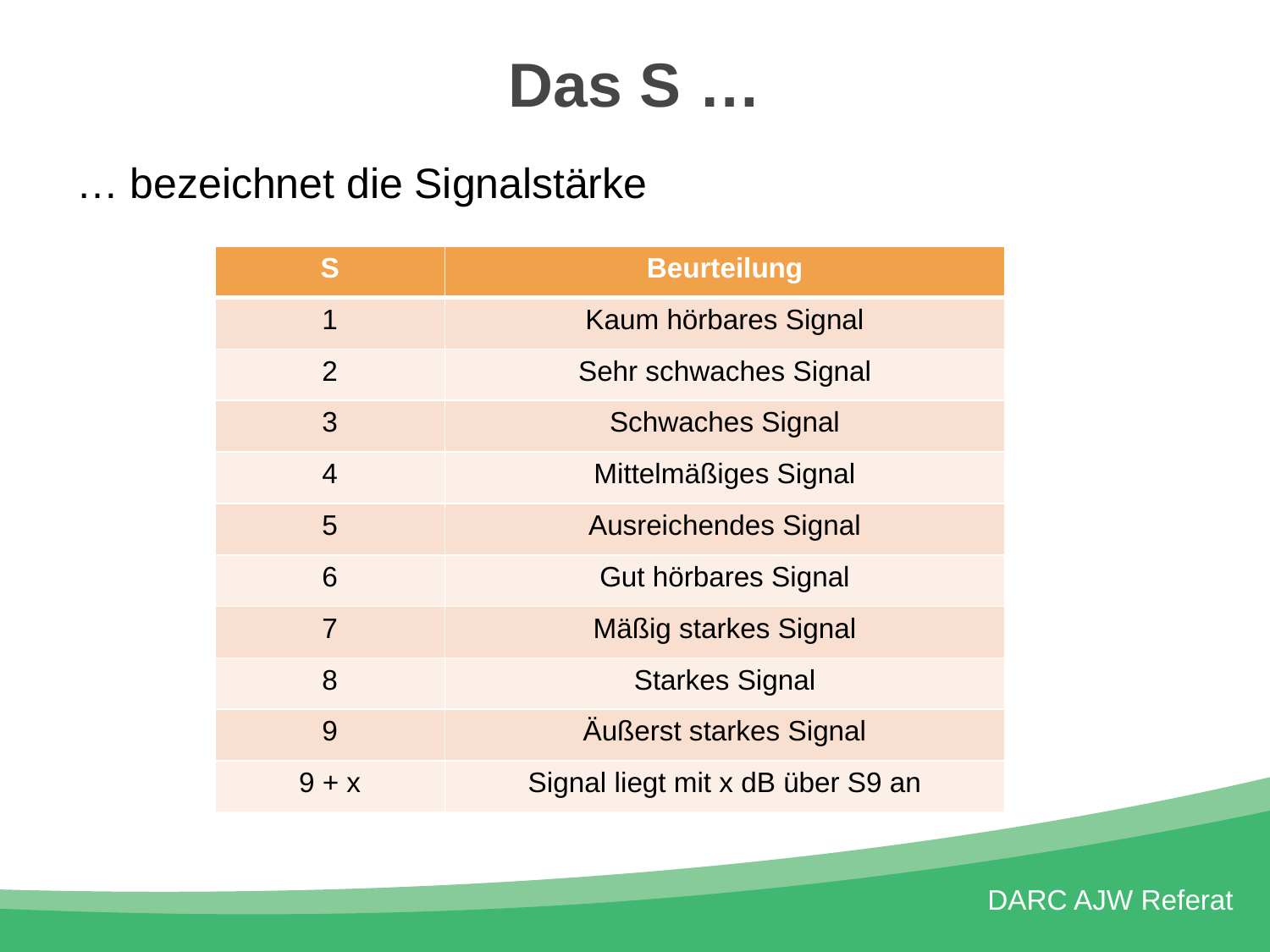

# Das S …
… bezeichnet die Signalstärke
| S | Beurteilung |
| --- | --- |
| 1 | Kaum hörbares Signal |
| 2 | Sehr schwaches Signal |
| 3 | Schwaches Signal |
| 4 | Mittelmäßiges Signal |
| 5 | Ausreichendes Signal |
| 6 | Gut hörbares Signal |
| 7 | Mäßig starkes Signal |
| 8 | Starkes Signal |
| 9 | Äußerst starkes Signal |
| 9 + x | Signal liegt mit x dB über S9 an |